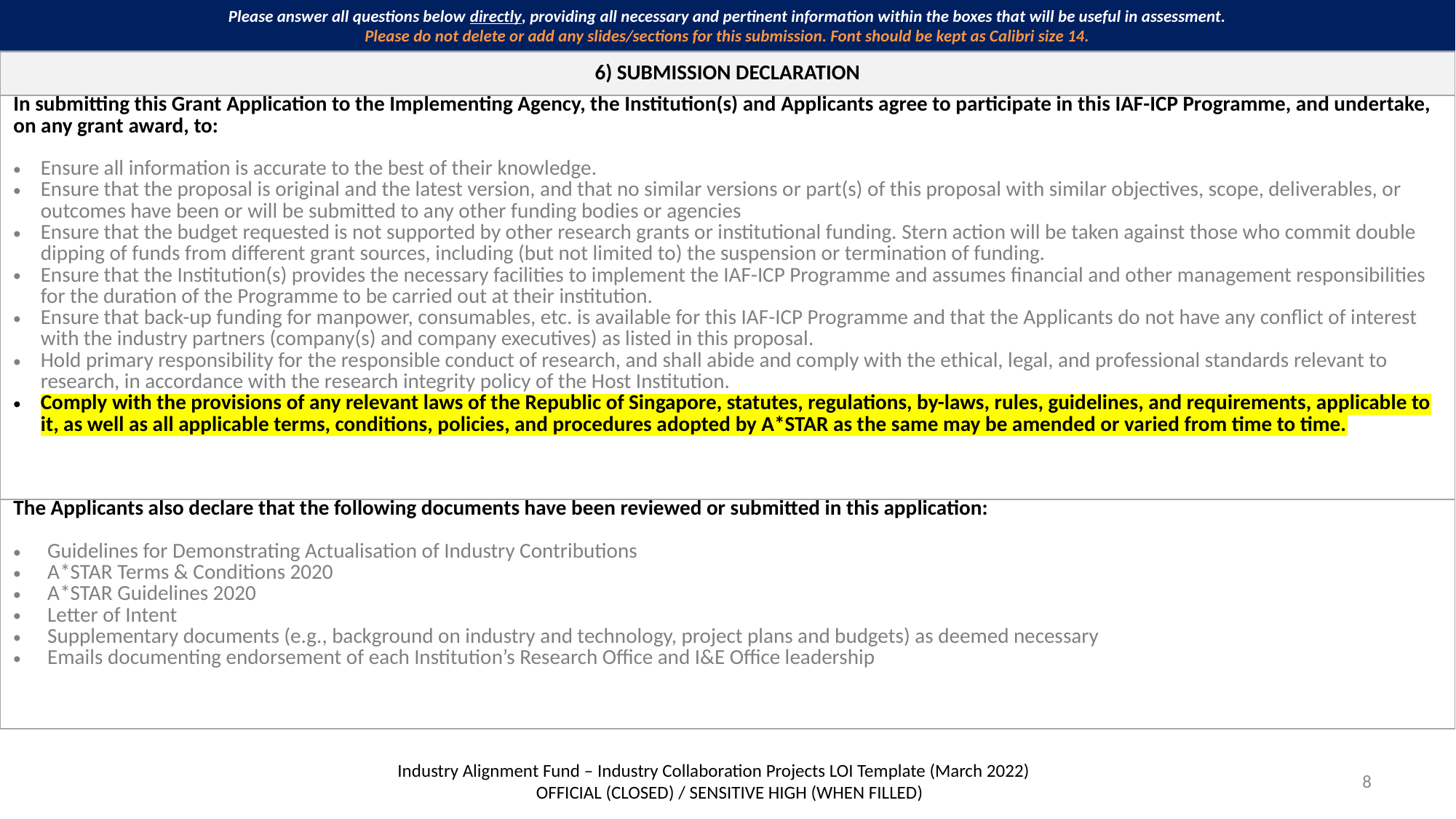

Please answer all questions below directly, providing all necessary and pertinent information within the boxes that will be useful in assessment.
Please do not delete or add any slides/sections for this submission. Font should be kept as Calibri size 14.
| 6) SUBMISSION DECLARATION |
| --- |
| In submitting this Grant Application to the Implementing Agency, the Institution(s) and Applicants agree to participate in this IAF-ICP Programme, and undertake, on any grant award, to:   Ensure all information is accurate to the best of their knowledge. Ensure that the proposal is original and the latest version, and that no similar versions or part(s) of this proposal with similar objectives, scope, deliverables, or outcomes have been or will be submitted to any other funding bodies or agencies Ensure that the budget requested is not supported by other research grants or institutional funding. Stern action will be taken against those who commit double dipping of funds from different grant sources, including (but not limited to) the suspension or termination of funding. Ensure that the Institution(s) provides the necessary facilities to implement the IAF-ICP Programme and assumes financial and other management responsibilities for the duration of the Programme to be carried out at their institution. Ensure that back-up funding for manpower, consumables, etc. is available for this IAF-ICP Programme and that the Applicants do not have any conflict of interest with the industry partners (company(s) and company executives) as listed in this proposal. Hold primary responsibility for the responsible conduct of research, and shall abide and comply with the ethical, legal, and professional standards relevant to research, in accordance with the research integrity policy of the Host Institution. Comply with the provisions of any relevant laws of the Republic of Singapore, statutes, regulations, by-laws, rules, guidelines, and requirements, applicable to it, as well as all applicable terms, conditions, policies, and procedures adopted by A\*STAR as the same may be amended or varied from time to time. |
| The Applicants also declare that the following documents have been reviewed or submitted in this application: Guidelines for Demonstrating Actualisation of Industry Contributions A\*STAR Terms & Conditions 2020 A\*STAR Guidelines 2020 Letter of Intent Supplementary documents (e.g., background on industry and technology, project plans and budgets) as deemed necessary Emails documenting endorsement of each Institution’s Research Office and I&E Office leadership |
8
Industry Alignment Fund – Industry Collaboration Projects LOI Template (March 2022)
 OFFICIAL (CLOSED) / SENSITIVE HIGH (WHEN FILLED)